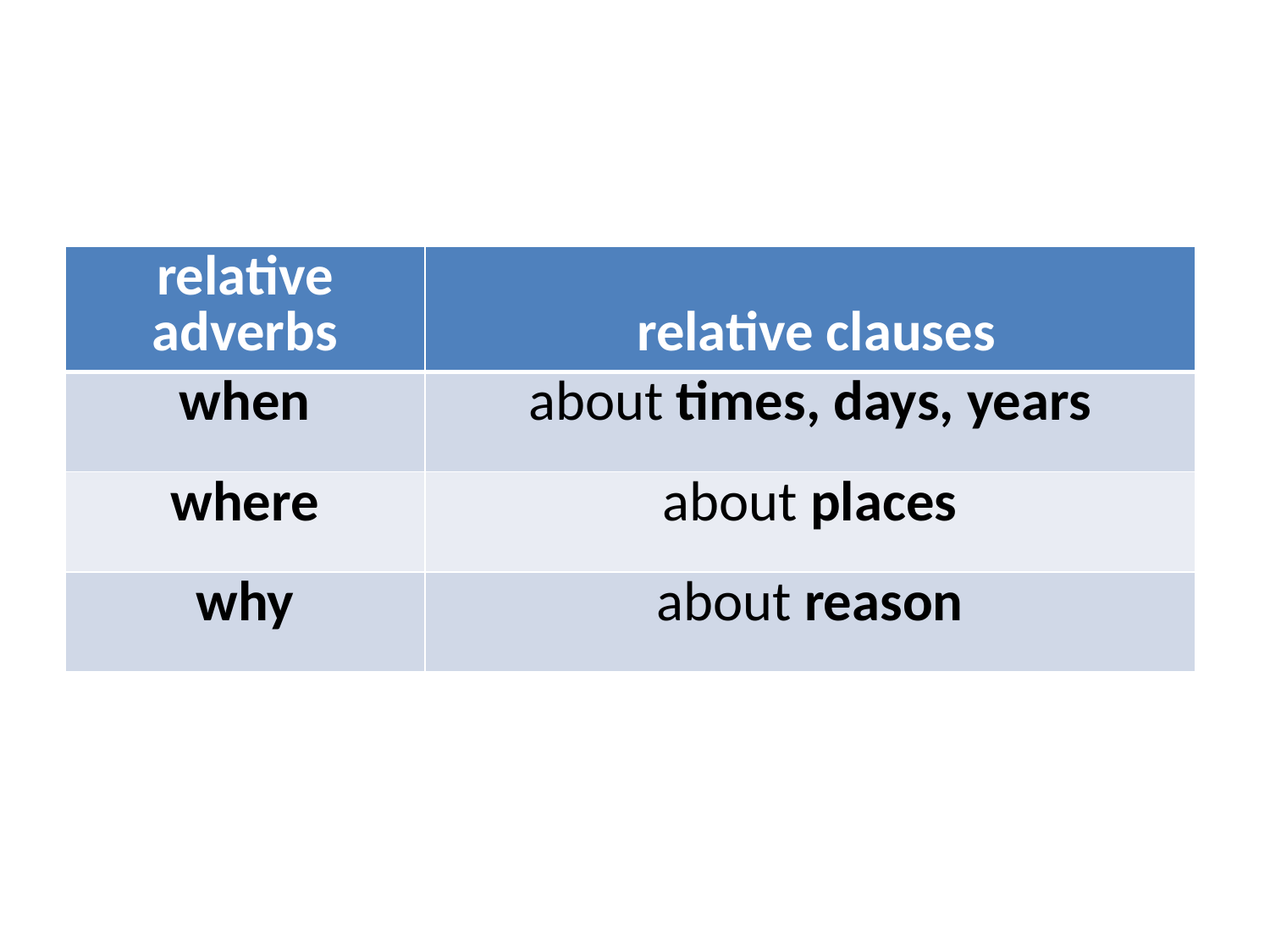

| relative adverbs | relative clauses |
| --- | --- |
| when | about times, days, years |
| where | about places |
| why | about reason |